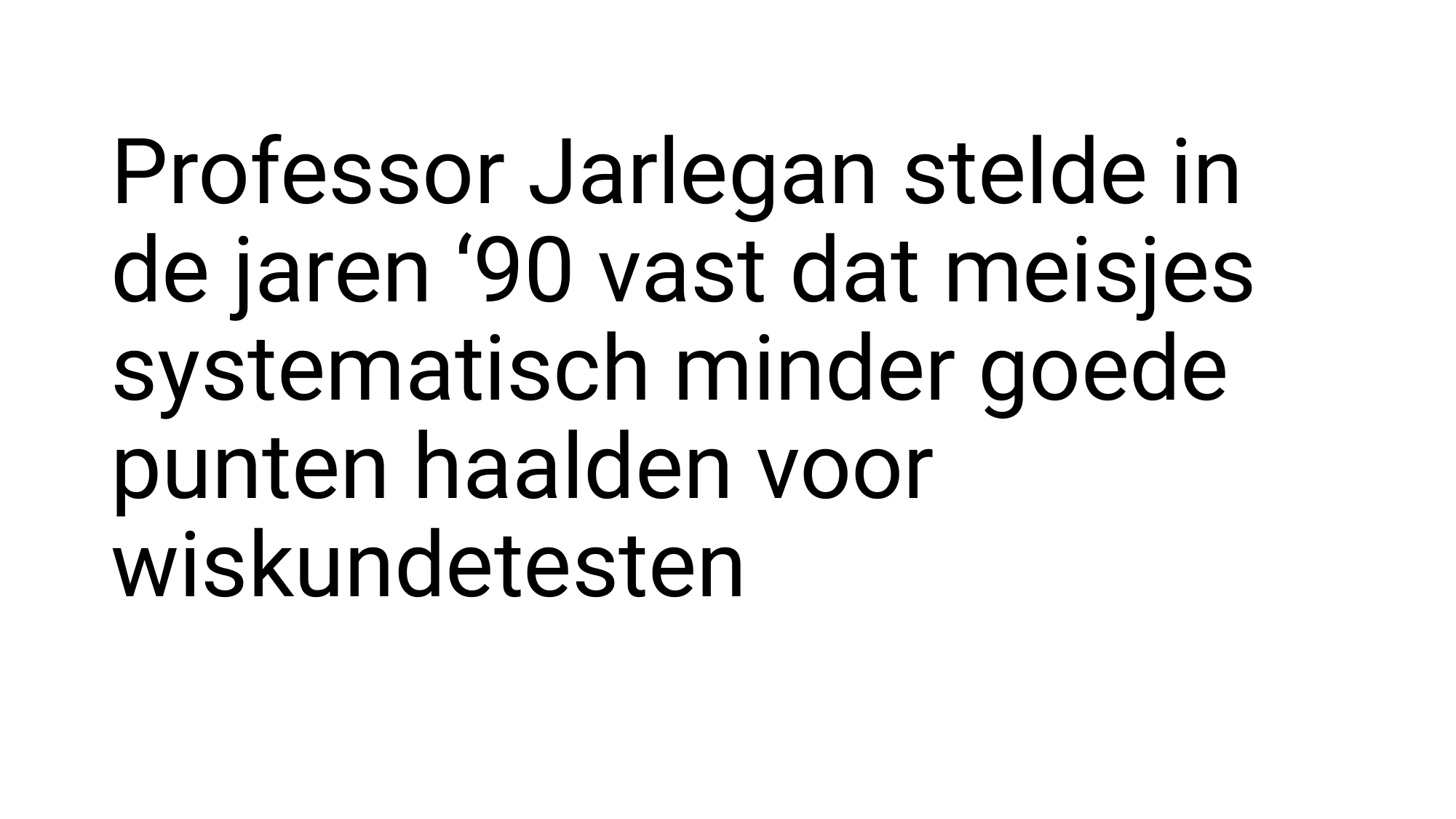

# Professor Jarlegan stelde in de jaren ‘90 vast dat meisjes systematisch minder goede punten haalden voor wiskundetesten